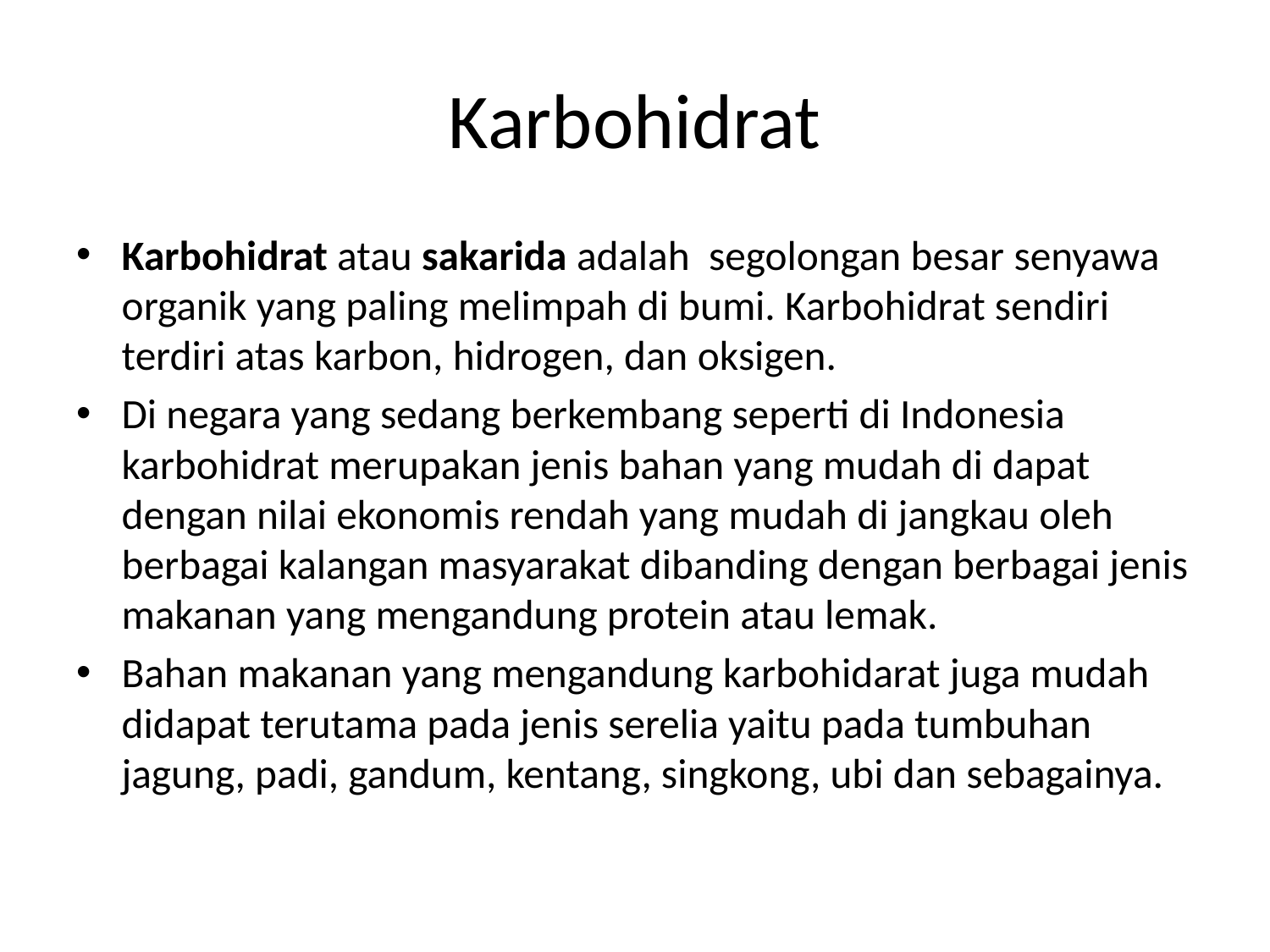

# Karbohidrat
Karbohidrat atau sakarida adalah  segolongan besar senyawa organik yang paling melimpah di bumi. Karbohidrat sendiri terdiri atas karbon, hidrogen, dan oksigen.
Di negara yang sedang berkembang seperti di Indonesia karbohidrat merupakan jenis bahan yang mudah di dapat dengan nilai ekonomis rendah yang mudah di jangkau oleh berbagai kalangan masyarakat dibanding dengan berbagai jenis makanan yang mengandung protein atau lemak.
Bahan makanan yang mengandung karbohidarat juga mudah didapat terutama pada jenis serelia yaitu pada tumbuhan jagung, padi, gandum, kentang, singkong, ubi dan sebagainya.